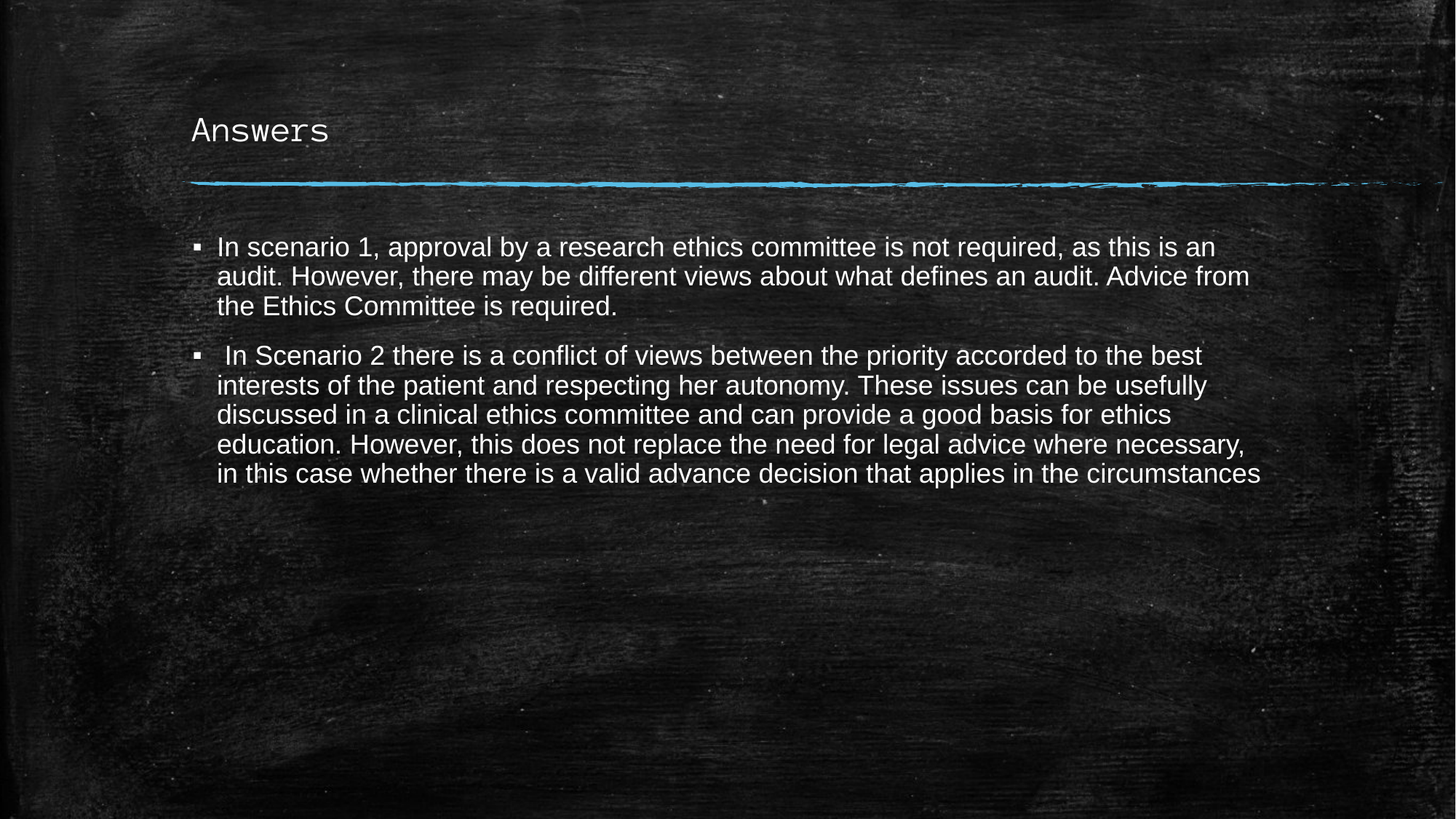

# Answers
In scenario 1, approval by a research ethics committee is not required, as this is an audit. However, there may be different views about what defines an audit. Advice from the Ethics Committee is required.
 In Scenario 2 there is a conflict of views between the priority accorded to the best interests of the patient and respecting her autonomy. These issues can be usefully discussed in a clinical ethics committee and can provide a good basis for ethics education. However, this does not replace the need for legal advice where necessary, in this case whether there is a valid advance decision that applies in the circumstances